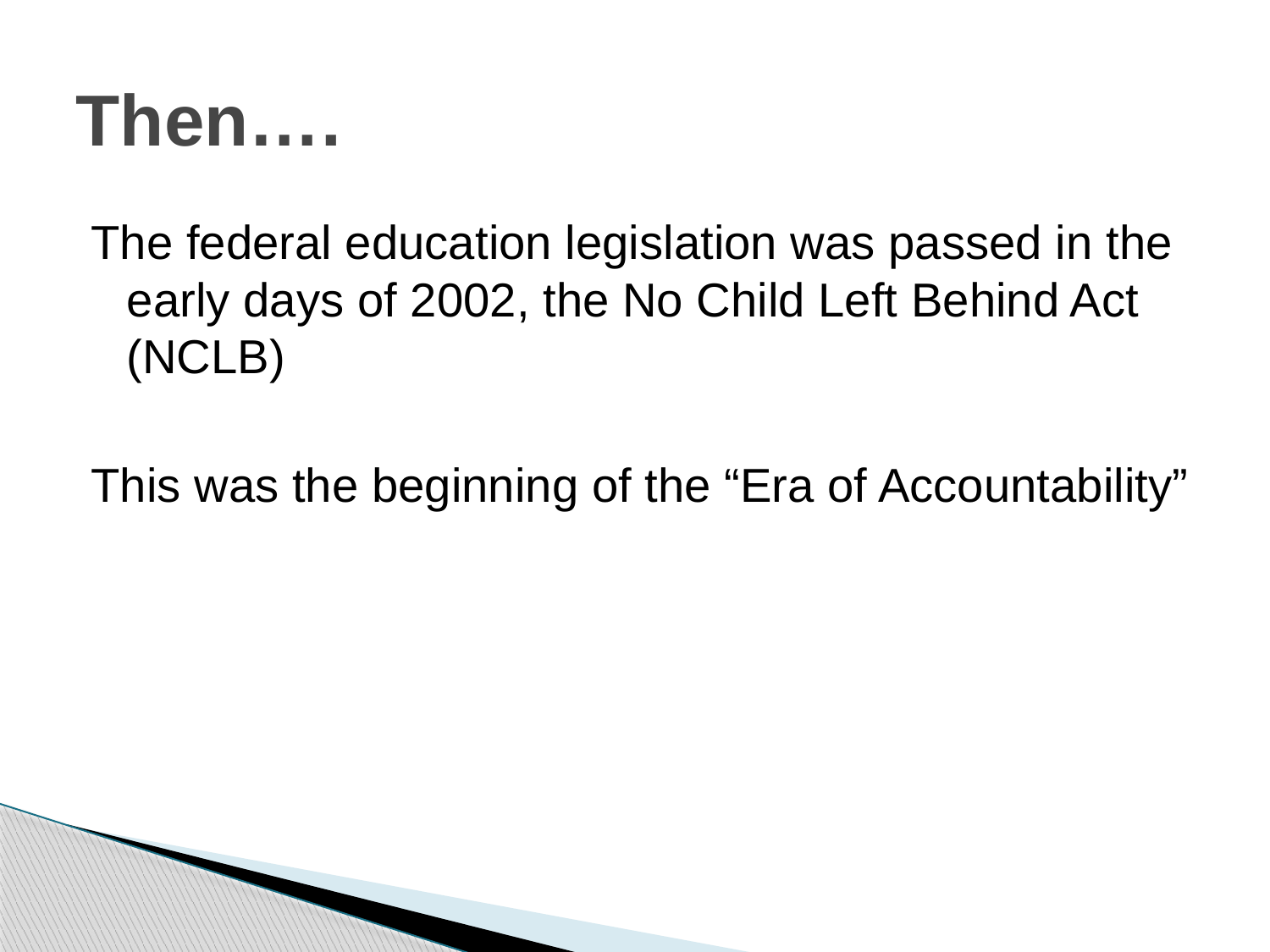

# Then….
The federal education legislation was passed in the early days of 2002, the No Child Left Behind Act (NCLB)

This was the beginning of the “Era of Accountability”